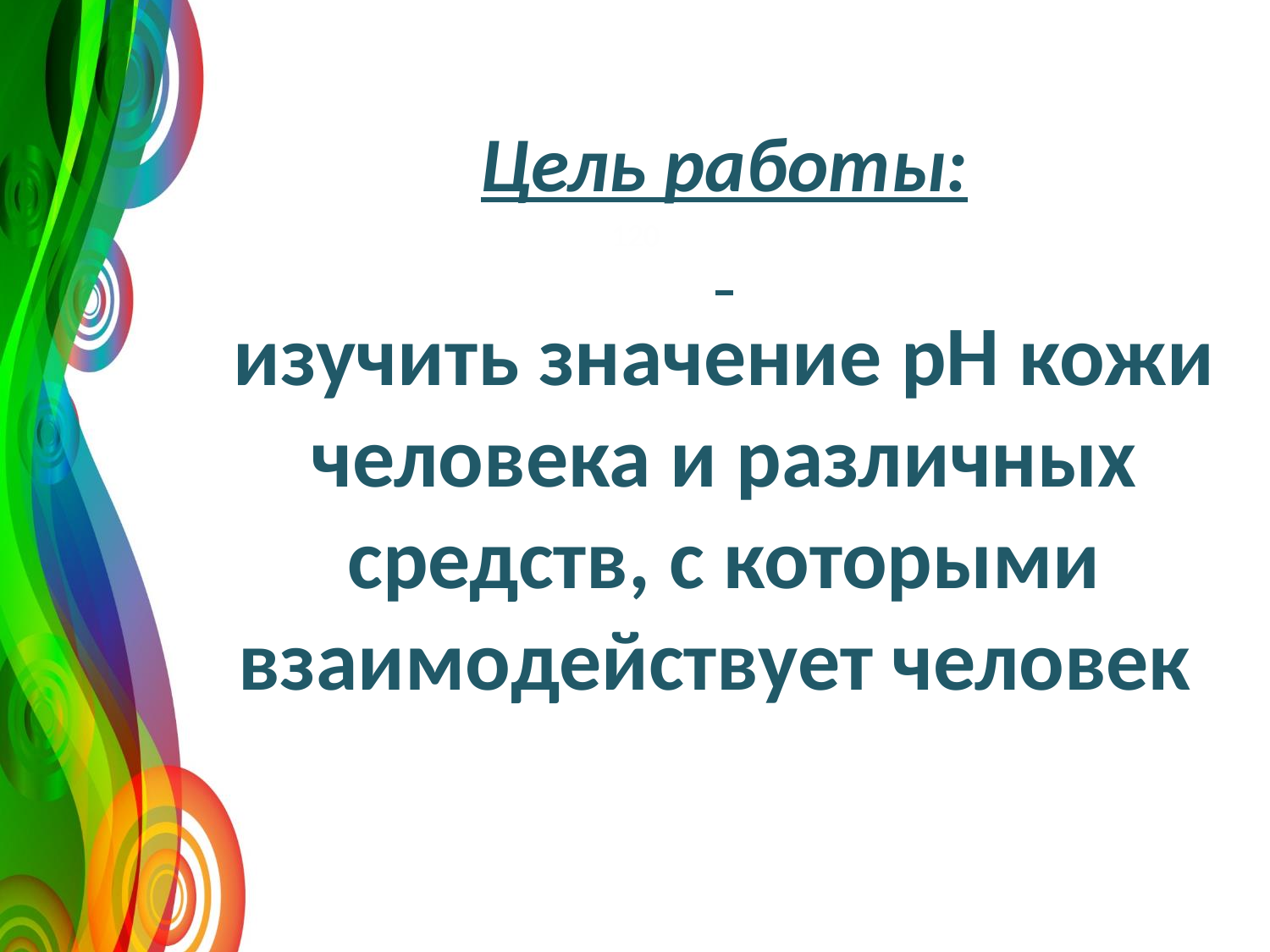

# Цель работы: изучить значение рН кожи человека и различных средств, с которыми взаимодействует человек
120